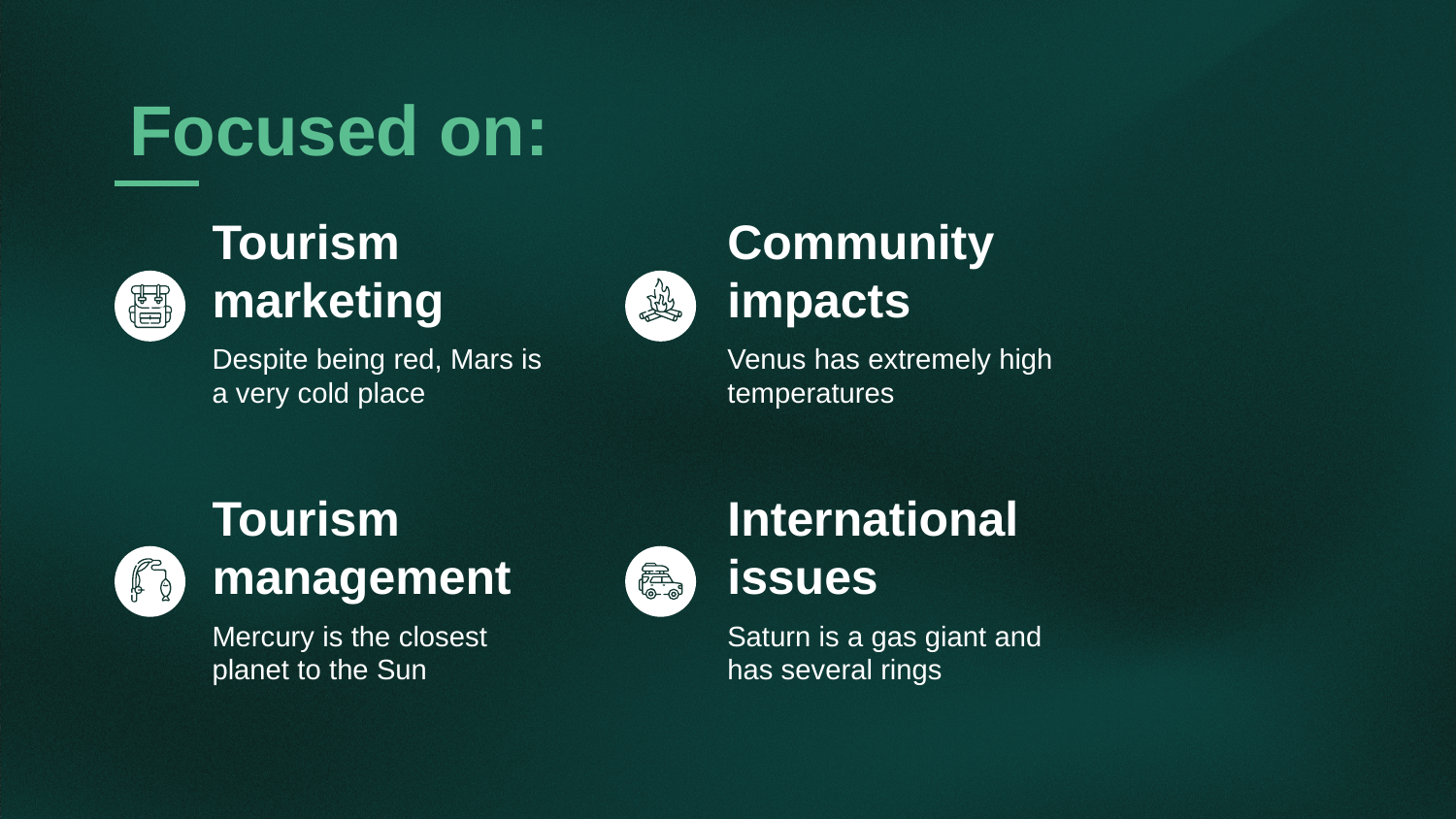

# Focused on:
Tourism marketing
Community impacts

Despite being red, Mars is a very cold place
Venus has extremely high temperatures
International issues
Tourism management

Mercury is the closest planet to the Sun
Saturn is a gas giant and has several rings